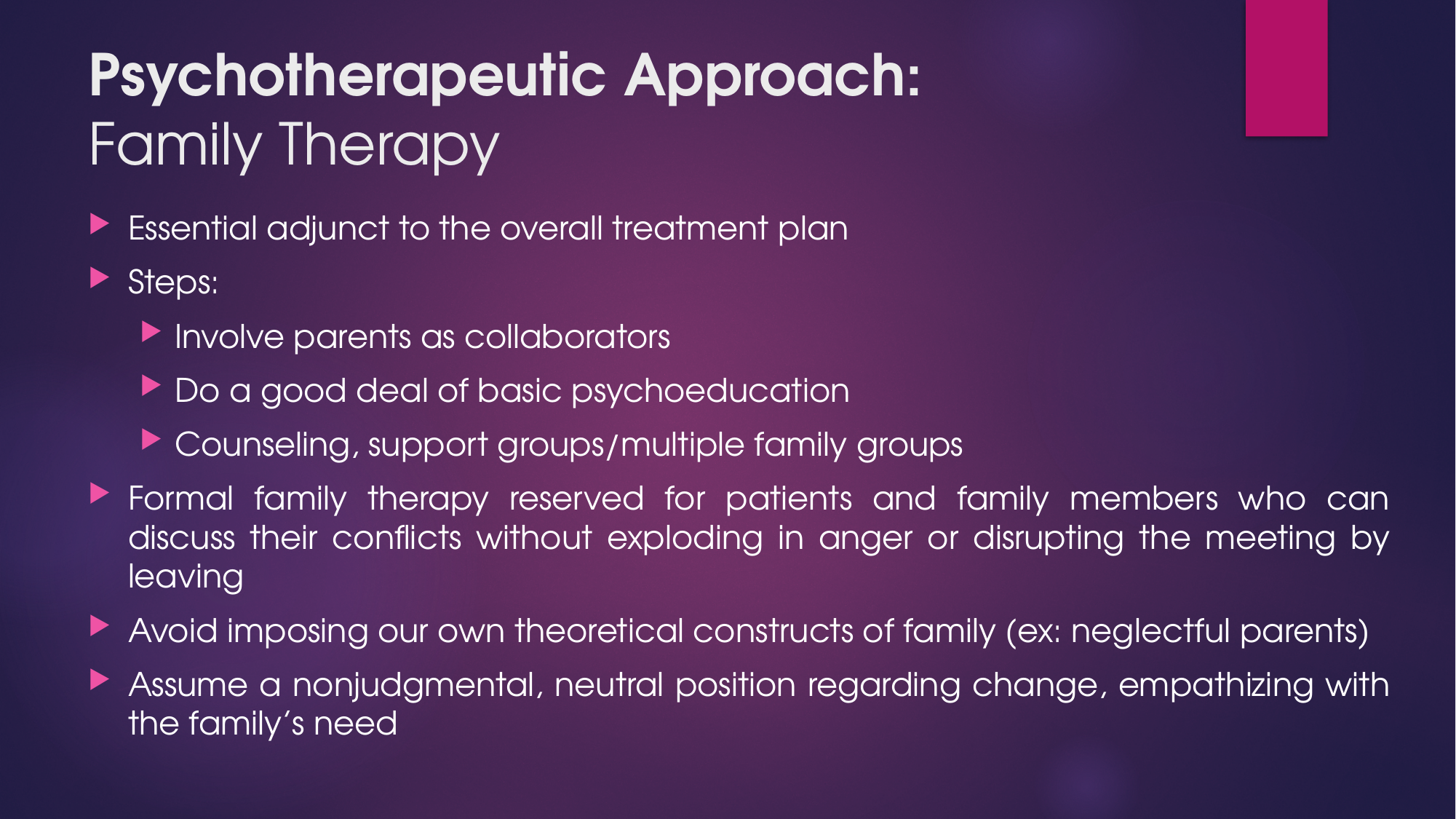

# Psychotherapeutic Approach: Family Therapy
Essential adjunct to the overall treatment plan
Steps:
Involve parents as collaborators
Do a good deal of basic psychoeducation
Counseling, support groups/multiple family groups
Formal family therapy reserved for patients and family members who can discuss their conflicts without exploding in anger or disrupting the meeting by leaving
Avoid imposing our own theoretical constructs of family (ex: neglectful parents)
Assume a nonjudgmental, neutral position regarding change, empathizing with the family’s need